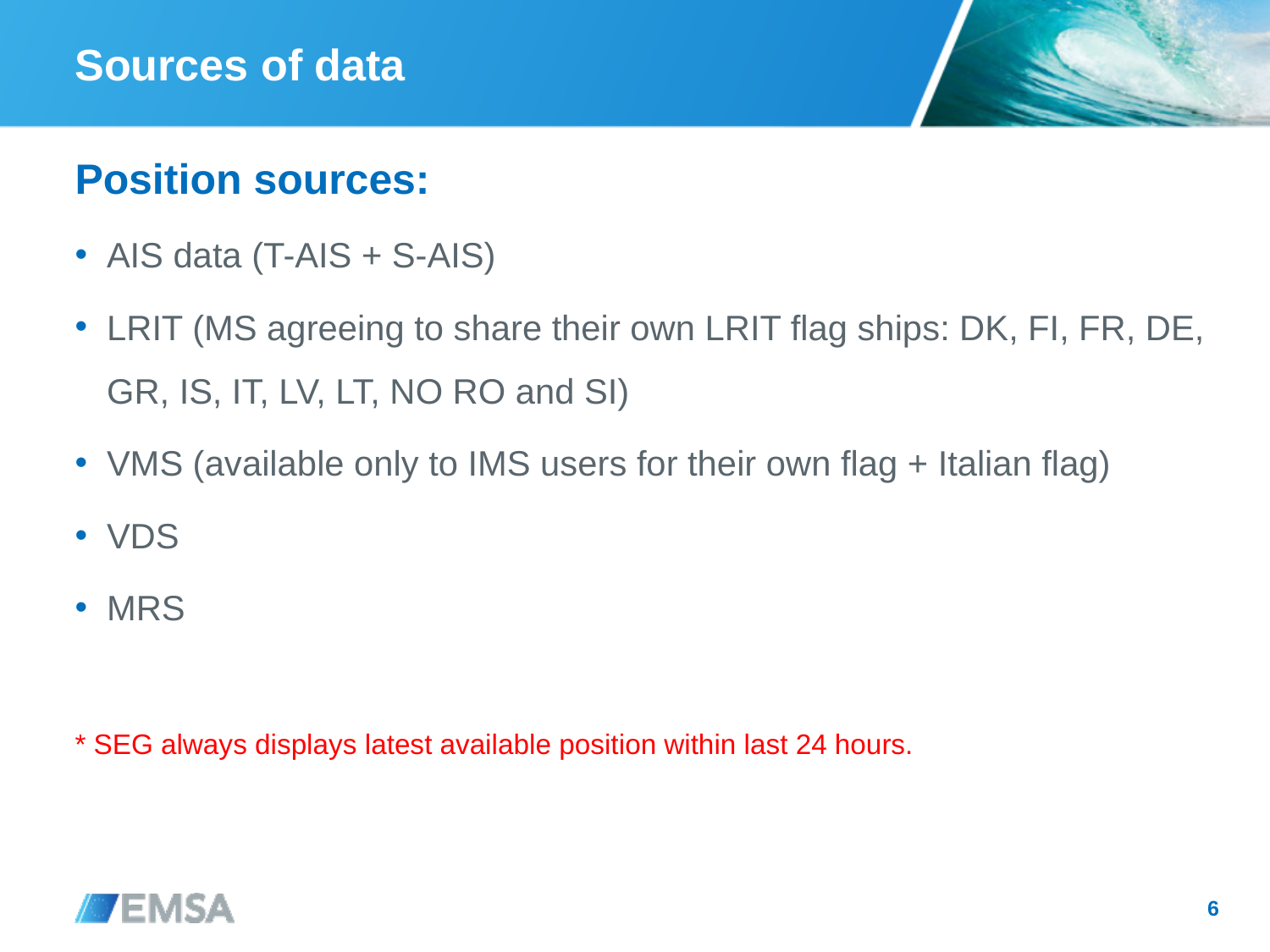

# Sources of data
Position sources:
AIS data (T-AIS + S-AIS)
LRIT (MS agreeing to share their own LRIT flag ships: DK, FI, FR, DE, GR, IS, IT, LV, LT, NO RO and SI)
VMS (available only to IMS users for their own flag + Italian flag)
VDS
MRS

* SEG always displays latest available position within last 24 hours.
6